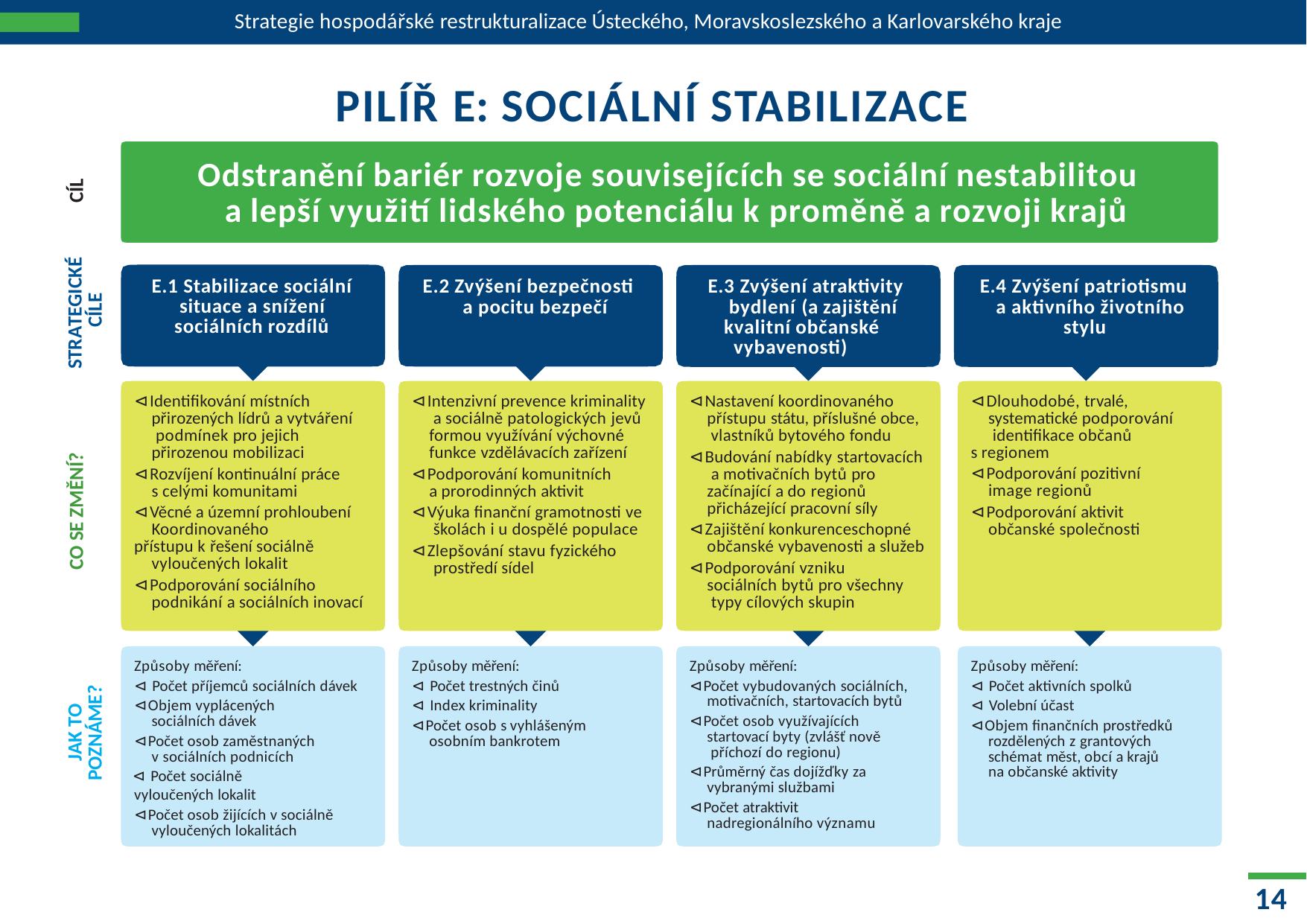

Strategie hospodářské restrukturalizace Ústeckého, Moravskoslezského a Karlovarského kraje

# PILÍŘ E: SOCIÁLNÍ STABILIZACE

Odstranění bariér rozvoje souvisejících se sociální nestabilitou  a lepší využití lidského potenciálu k proměně a rozvoji krajů
CÍL
STRATEGICKÉ CÍLE

E.1 Stabilizace sociální  situace a snížení  sociálních rozdílů
E.2 Zvýšení bezpečnosti  a pocitu bezpečí
E.3 Zvýšení atraktivity  bydlení (a zajištění  kvalitní občanské
vybavenosti)
E.4 Zvýšení patriotismu  a aktivního životního
stylu

⊲ Identifikování místních  přirozených lídrů a vytváření  podmínek pro jejich  přirozenou mobilizaci
⊲ Rozvíjení kontinuální práce  s celými komunitami
⊲ Věcné a územní prohloubení  Koordinovaného
přístupu k řešení sociálně  vyloučených lokalit
⊲ Podporování sociálního  podnikání a sociálních inovací
⊲ Intenzivní prevence kriminality  a sociálně patologických jevů  formou využívání výchovné  funkce vzdělávacích zařízení
⊲ Podporování komunitních  a prorodinných aktivit
⊲ Výuka finanční gramotnosti ve  školách i u dospělé populace
⊲ Zlepšování stavu fyzického  prostředí sídel
⊲ Nastavení koordinovaného  přístupu státu, příslušné obce,  vlastníků bytového fondu
⊲ Budování nabídky startovacích  a motivačních bytů pro  začínající a do regionů  přicházející pracovní síly
⊲ Zajištění konkurenceschopné  občanské vybavenosti a služeb
⊲ Podporování vzniku  sociálních bytů pro všechny  typy cílových skupin
⊲ Dlouhodobé, trvalé,  systematické podporování  identifikace občanů
s regionem
⊲ Podporování pozitivní  image regionů
⊲ Podporování aktivit  občanské společnosti
CO SE ZMĚNÍ?

Způsoby měření:
⊲     Počet příjemců sociálních dávek
⊲ Objem vyplácených  sociálních dávek
⊲ Počet osob zaměstnaných  v sociálních podnicích
⊲     Počet sociálně vyloučených lokalit
⊲ Počet osob žijících v sociálně  vyloučených lokalitách
Způsoby měření:
⊲     Počet trestných činů
⊲     Index kriminality
⊲ Počet osob s vyhlášeným  osobním bankrotem
Způsoby měření:
⊲ Počet vybudovaných sociálních,  motivačních, startovacích bytů
⊲ Počet osob využívajících  startovací byty (zvlášť nově  příchozí do regionu)
⊲ Průměrný čas dojížďky za  vybranými službami
⊲ Počet atraktivit  nadregionálního významu
Způsoby měření:
⊲     Počet aktivních spolků
⊲     Volební účast
⊲ Objem finančních prostředků  rozdělených z grantových  schémat měst, obcí a krajů  na občanské aktivity
JAK TO POZNÁME?
14